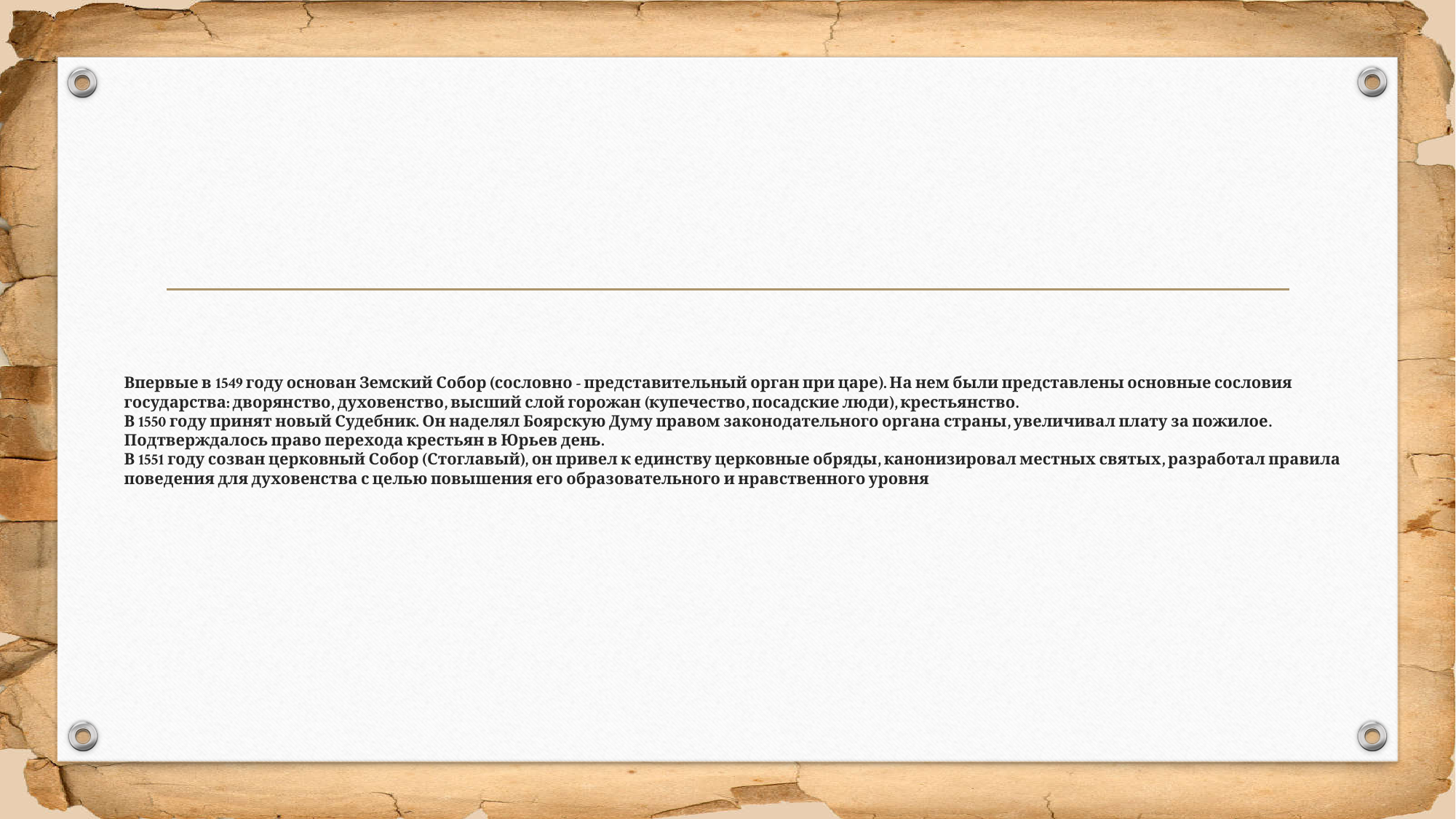

# Впервые в 1549 году основан Земский Собор (сословно - представительный орган при царе). На нем были представлены основные сословия государства: дворянство, духовенство, высший слой горожан (купечество, посадские люди), крестьянство. В 1550 году принят новый Судебник. Он наделял Боярскую Думу правом законодательного органа страны, увеличивал плату за пожилое. Подтверждалось право перехода крестьян в Юрьев день. В 1551 году созван церковный Собор (Стоглавый), он привел к единству церковные обряды, канонизировал местных святых, разработал правила поведения для духовенства с целью повышения его образовательного и нравственного уровня